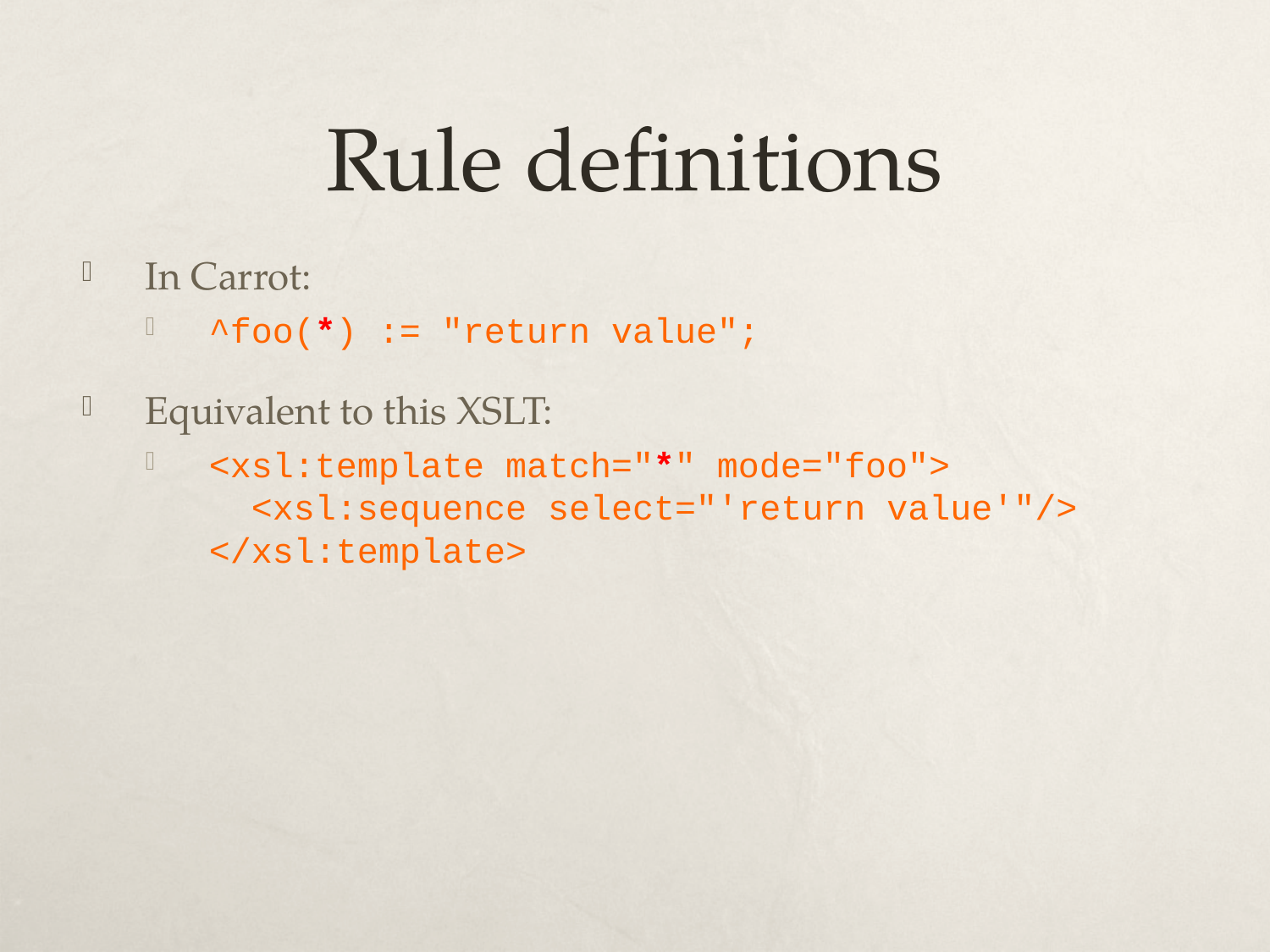

# Rule definitions
In Carrot:
^foo(*) := "return value";
Equivalent to this XSLT:
<xsl:template match="*" mode="foo">
  <xsl:sequence select="'return value'"/>
</xsl:template>